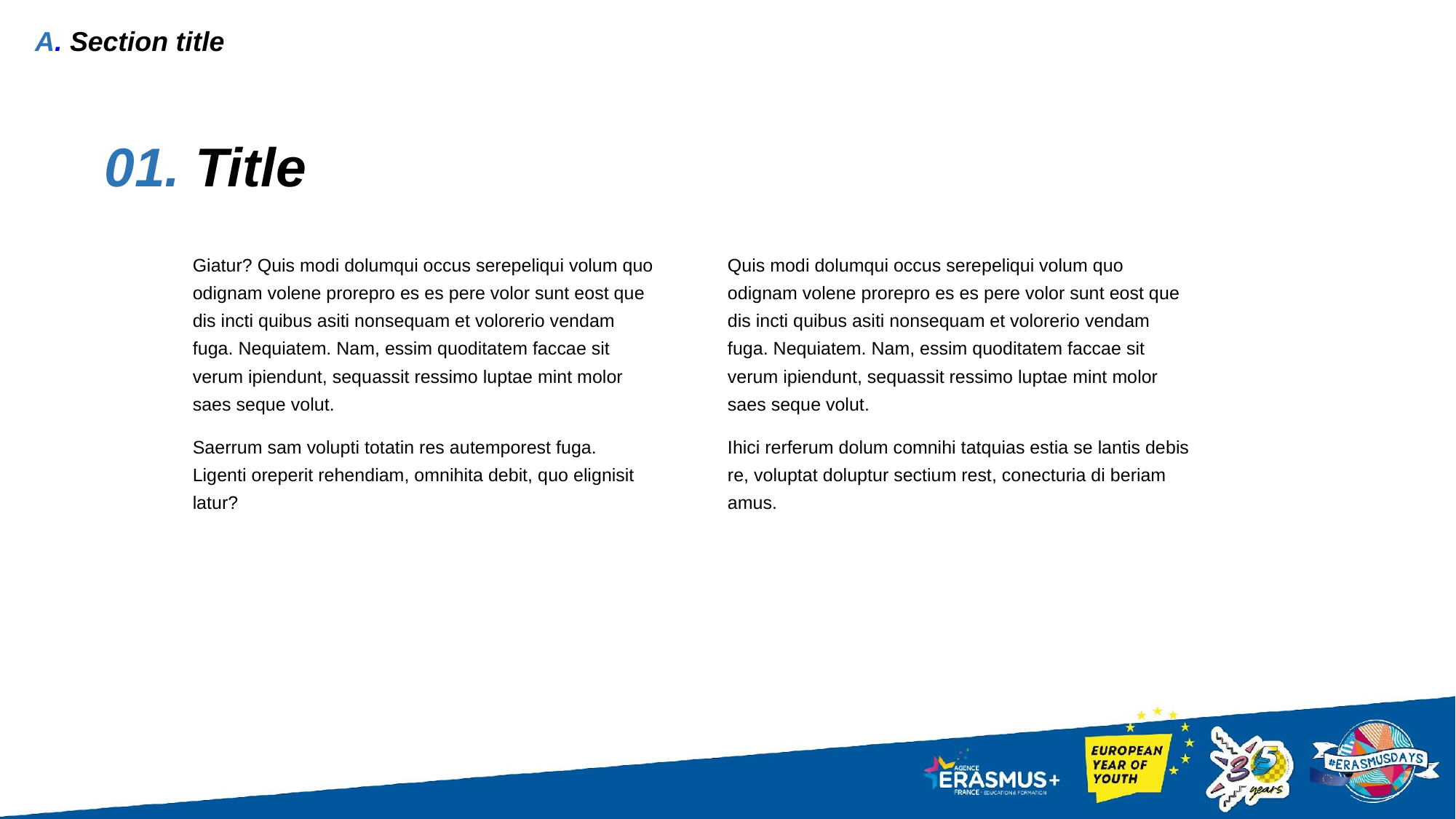

A. Section title
01. Title
Giatur? Quis modi dolumqui occus serepeliqui volum quo odignam volene prorepro es es pere volor sunt eost que dis incti quibus asiti nonsequam et volorerio vendam fuga. Nequiatem. Nam, essim quoditatem faccae sit verum ipiendunt, sequassit ressimo luptae mint molor saes seque volut.
Saerrum sam volupti totatin res autemporest fuga. Ligenti oreperit rehendiam, omnihita debit, quo elignisit latur?
Quis modi dolumqui occus serepeliqui volum quo odignam volene prorepro es es pere volor sunt eost que dis incti quibus asiti nonsequam et volorerio vendam fuga. Nequiatem. Nam, essim quoditatem faccae sit verum ipiendunt, sequassit ressimo luptae mint molor saes seque volut.
Ihici rerferum dolum comnihi tatquias estia se lantis debis re, voluptat doluptur sectium rest, conecturia di beriam amus.